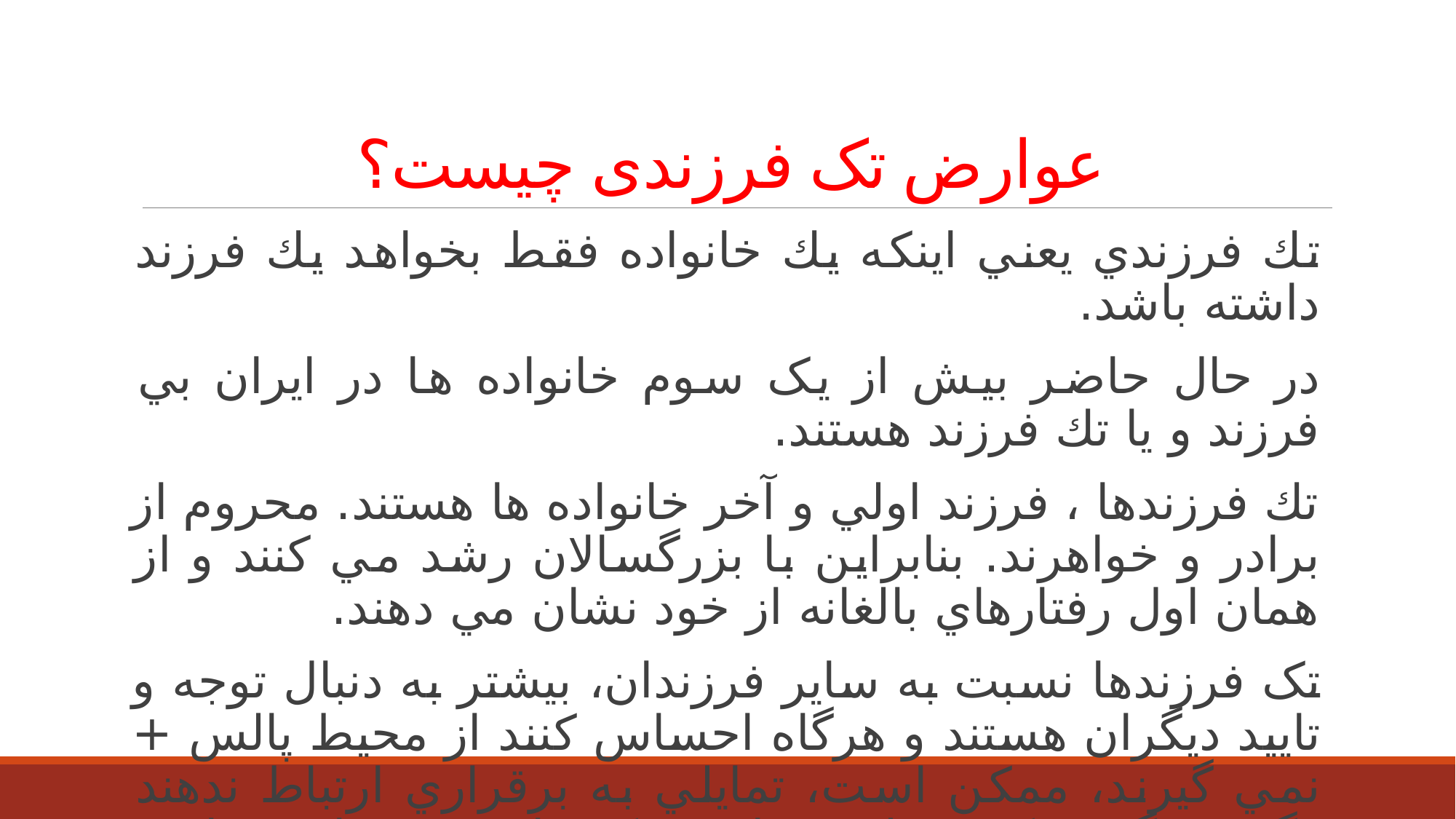

# عوارض تک فرزندی چیست؟
تك فرزندي يعني اينكه يك خانواده فقط بخواهد يك فرزند داشته باشد.
در حال حاضر بيش از یک سوم خانواده ها در ايران بي فرزند و يا تك فرزند هستند.
تك فرزندها ، فرزند اولي و آخر خانواده ها هستند. محروم از برادر و خواهرند. بنابراين با بزرگسالان رشد مي كنند و از همان اول رفتارهاي بالغانه از خود نشان مي دهند.
تک فرزندها نسبت به ساير فرزندان، بيشتر به دنبال توجه و تاييد ديگران هستند و هرگاه احساس كنند از محيط پالس + نمي گيرند، ممكن است، تمايلي به برقراري ارتباط ندهند وگوشه گيري كنند. طبيعي است كه تك فرزندها درمهارت هاي اجتماعي ضعف داشته باشند ولي در فعاليت هاي غيرگروهي سرآمد هستند.